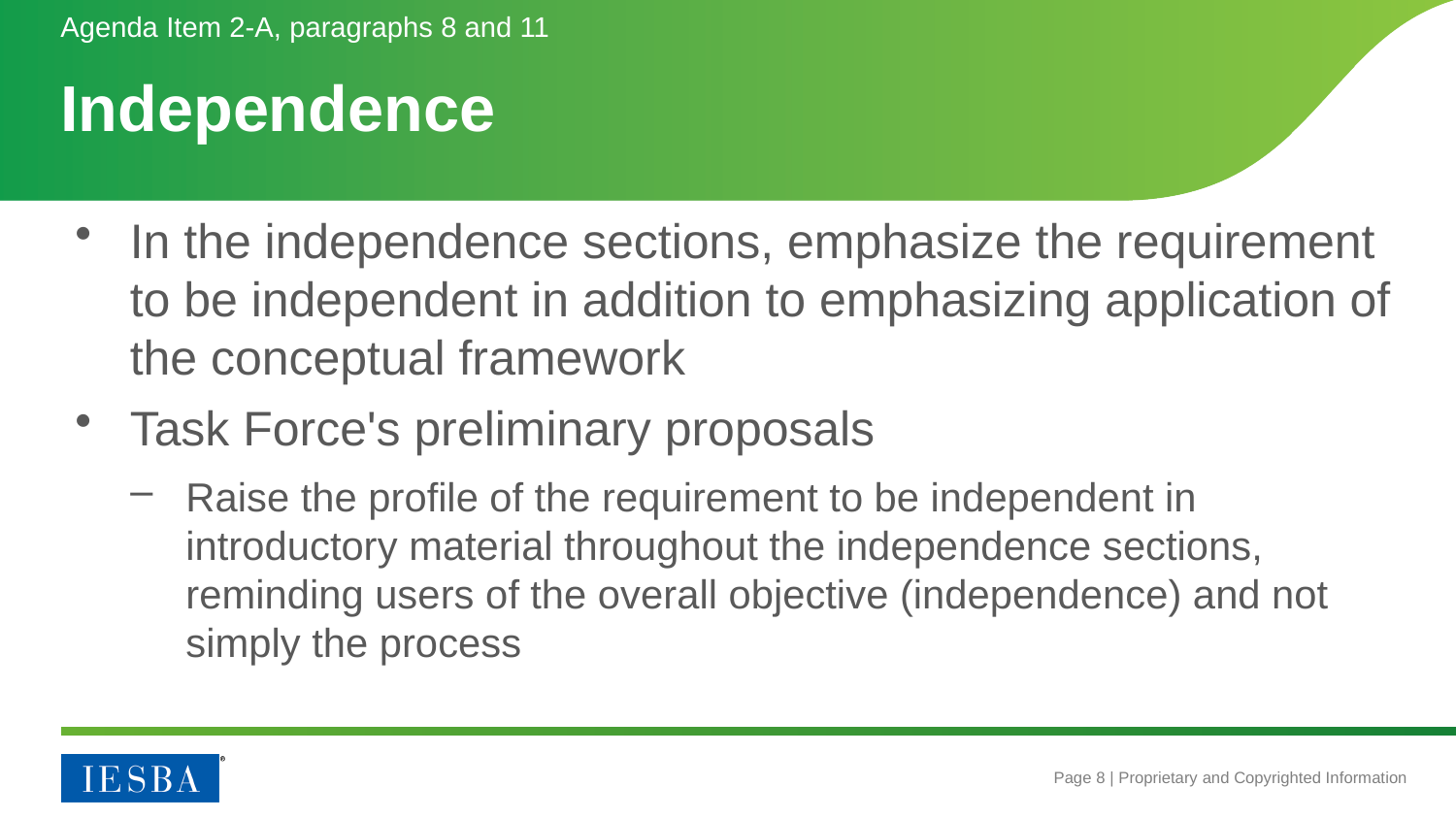

Agenda Item 2-A, paragraphs 8 and 11

# Independence
In the independence sections, emphasize the requirement to be independent in addition to emphasizing application of the conceptual framework
Task Force's preliminary proposals
Raise the profile of the requirement to be independent in introductory material throughout the independence sections, reminding users of the overall objective (independence) and not simply the process